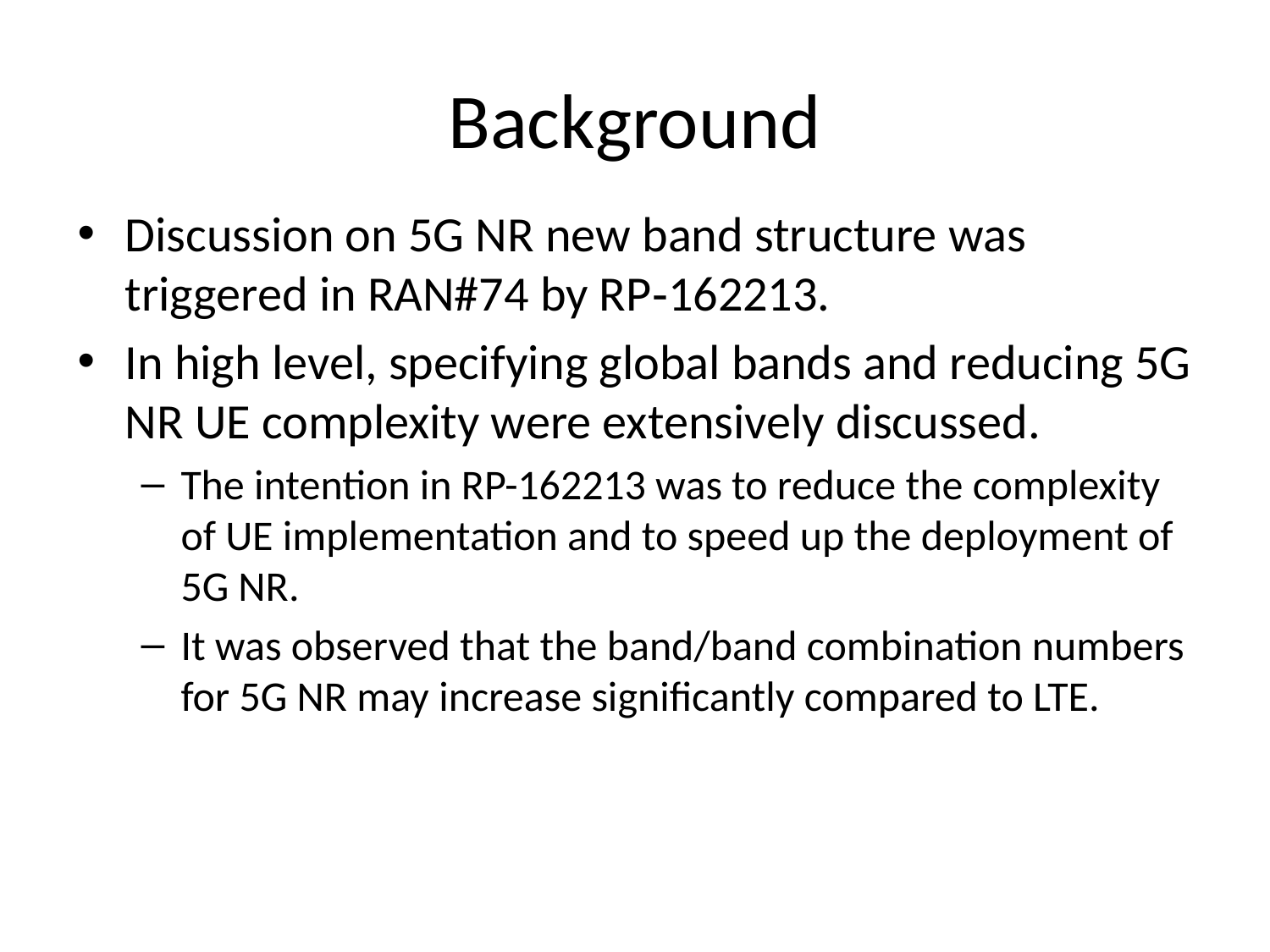

# Background
Discussion on 5G NR new band structure was triggered in RAN#74 by RP‑162213.
In high level, specifying global bands and reducing 5G NR UE complexity were extensively discussed.
The intention in RP-162213 was to reduce the complexity of UE implementation and to speed up the deployment of 5G NR.
It was observed that the band/band combination numbers for 5G NR may increase significantly compared to LTE.